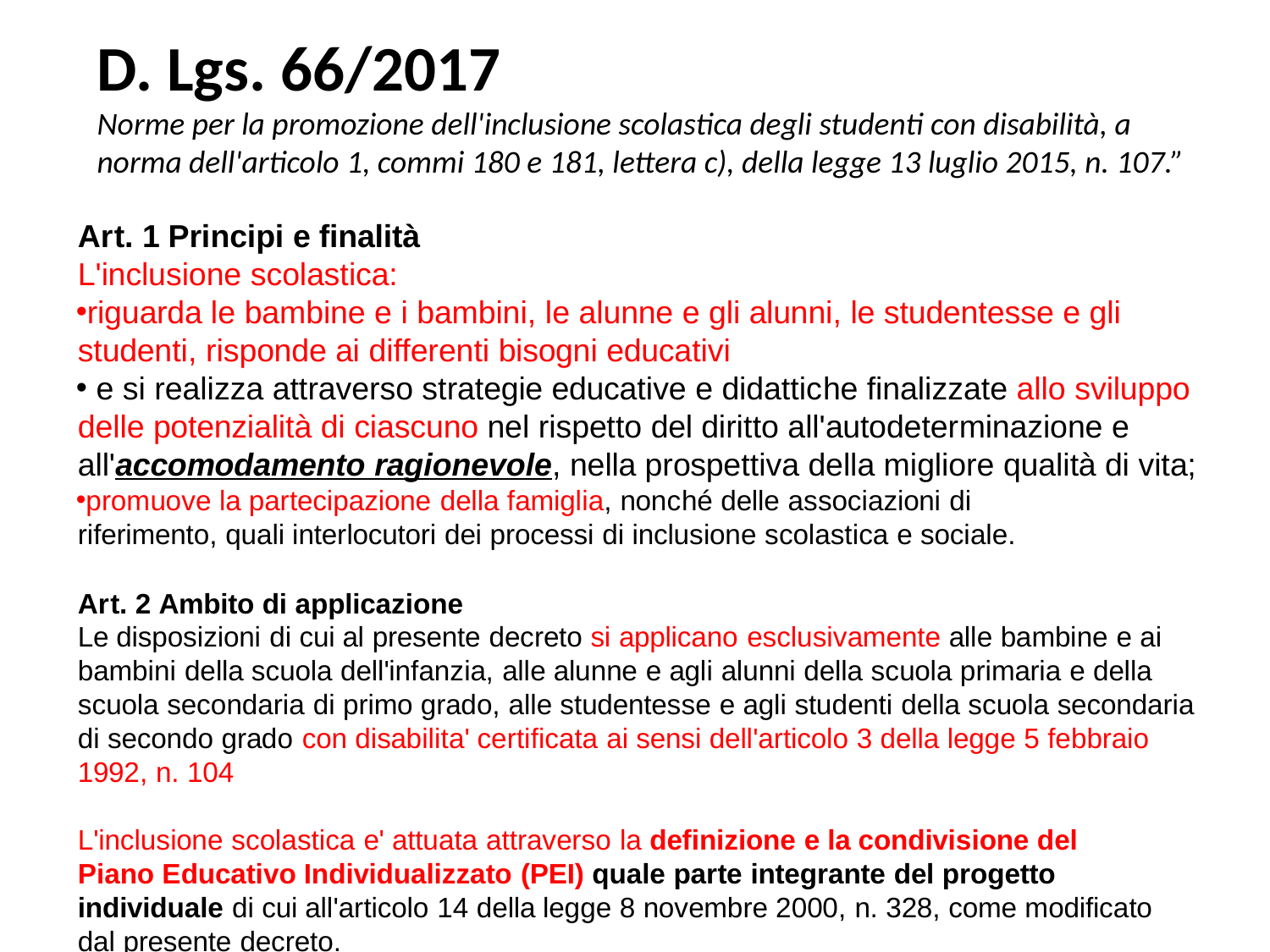

D. Lgs. 66/2017
Norme per la promozione dell'inclusione scolastica degli studenti con disabilità, a norma dell'articolo 1, commi 180 e 181, lettera c), della legge 13 luglio 2015, n. 107.”

Art. 1 Principi e finalità
L'inclusione scolastica:
riguarda le bambine e i bambini, le alunne e gli alunni, le studentesse e gli studenti, risponde ai differenti bisogni educativi
 e si realizza attraverso strategie educative e didattiche finalizzate allo sviluppo delle potenzialità di ciascuno nel rispetto del diritto all'autodeterminazione e all'accomodamento ragionevole, nella prospettiva della migliore qualità di vita;
promuove la partecipazione della famiglia, nonché delle associazioni di riferimento, quali interlocutori dei processi di inclusione scolastica e sociale.

Art. 2 Ambito di applicazione
Le disposizioni di cui al presente decreto si applicano esclusivamente alle bambine e ai bambini della scuola dell'infanzia, alle alunne e agli alunni della scuola primaria e della scuola secondaria di primo grado, alle studentesse e agli studenti della scuola secondaria di secondo grado con disabilita' certificata ai sensi dell'articolo 3 della legge 5 febbraio 1992, n. 104

L'inclusione scolastica e' attuata attraverso la definizione e la condivisione del Piano Educativo Individualizzato (PEI) quale parte integrante del progetto individuale di cui all'articolo 14 della legge 8 novembre 2000, n. 328, come modificato dal presente decreto.